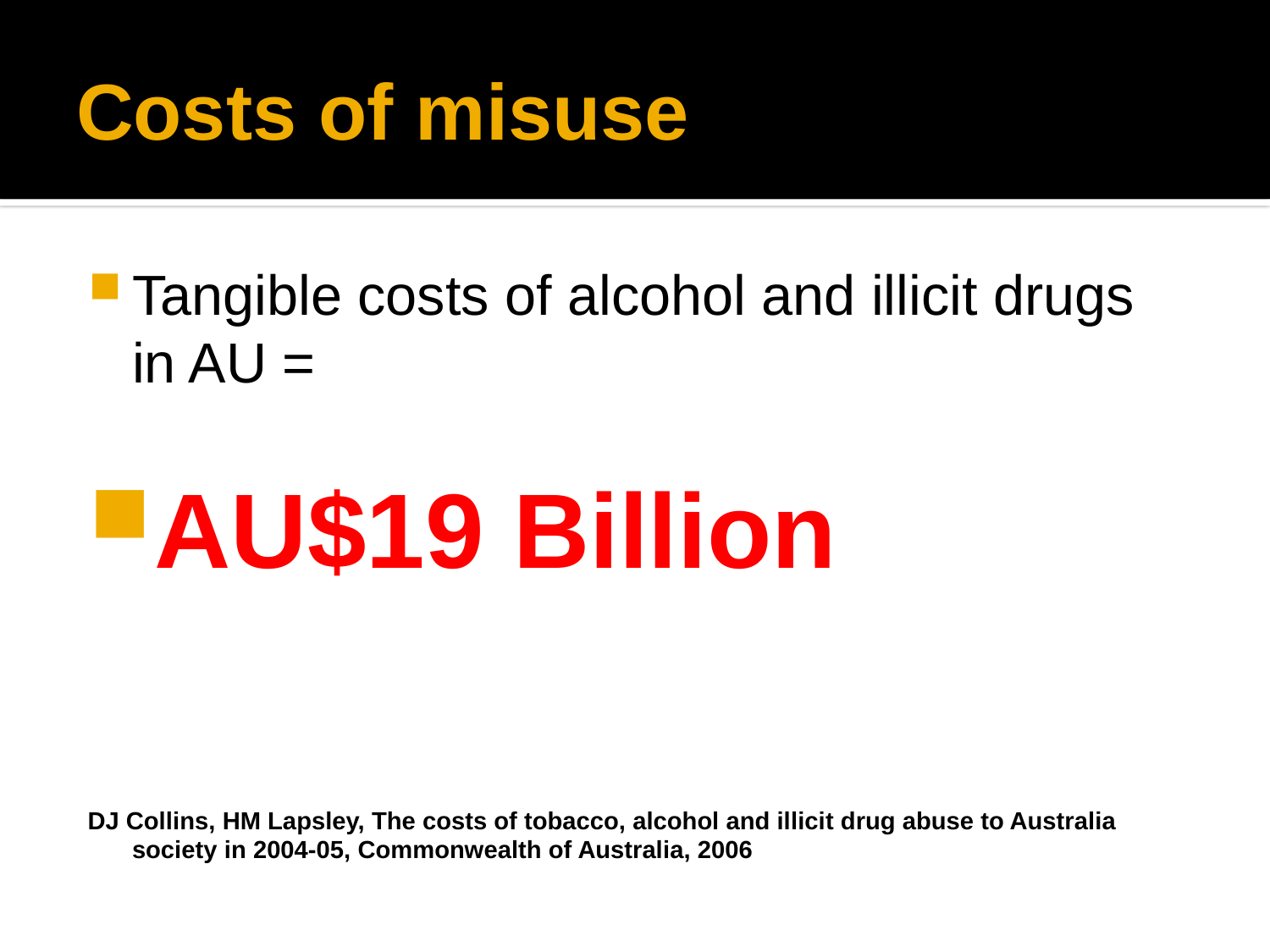

# Costs of misuse
Tangible costs of alcohol and illicit drugs in AU =

AU$19 Billion

DJ Collins, HM Lapsley, The costs of tobacco, alcohol and illicit drug abuse to Australia society in 2004-05, Commonwealth of Australia, 2006